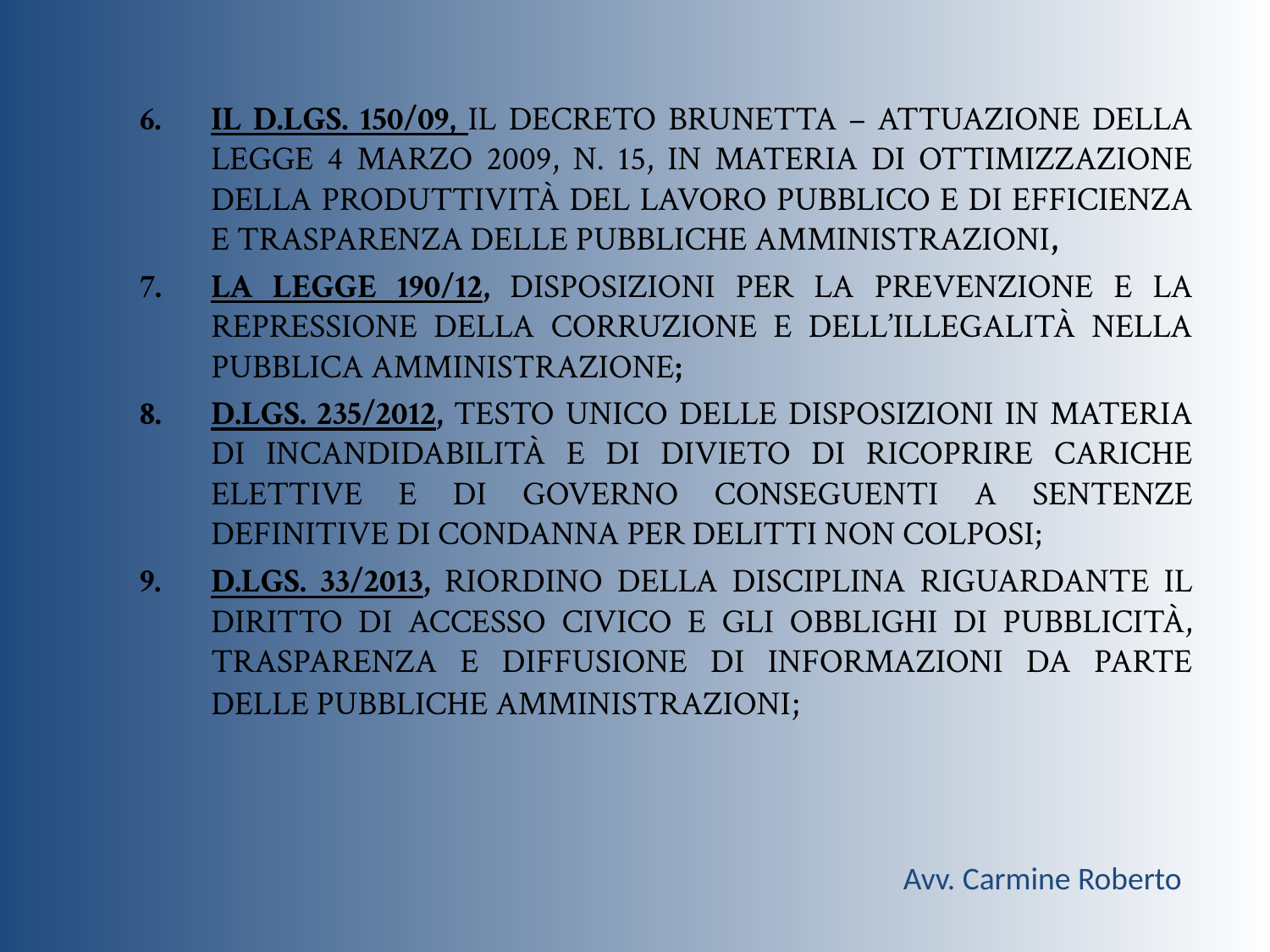

IL D.LGS. 150/09, IL DECRETO BRUNETTA – ATTUAZIONE DELLA LEGGE 4 MARZO 2009, N. 15, IN MATERIA DI OTTIMIZZAZIONE DELLA PRODUTTIVITÀ DEL LAVORO PUBBLICO E DI EFFICIENZA E TRASPARENZA DELLE PUBBLICHE AMMINISTRAZIONI,
LA LEGGE 190/12, DISPOSIZIONI PER LA PREVENZIONE E LA REPRESSIONE DELLA CORRUZIONE E DELL’ILLEGALITÀ NELLA PUBBLICA AMMINISTRAZIONE;
D.LGS. 235/2012, TESTO UNICO DELLE DISPOSIZIONI IN MATERIA DI INCANDIDABILITÀ E DI DIVIETO DI RICOPRIRE CARICHE ELETTIVE E DI GOVERNO CONSEGUENTI A SENTENZE DEFINITIVE DI CONDANNA PER DELITTI NON COLPOSI;
D.LGS. 33/2013, RIORDINO DELLA DISCIPLINA RIGUARDANTE IL DIRITTO DI ACCESSO CIVICO E GLI OBBLIGHI DI PUBBLICITÀ, TRASPARENZA E DIFFUSIONE DI INFORMAZIONI DA PARTE DELLE PUBBLICHE AMMINISTRAZIONI;

Avv. Carmine Roberto